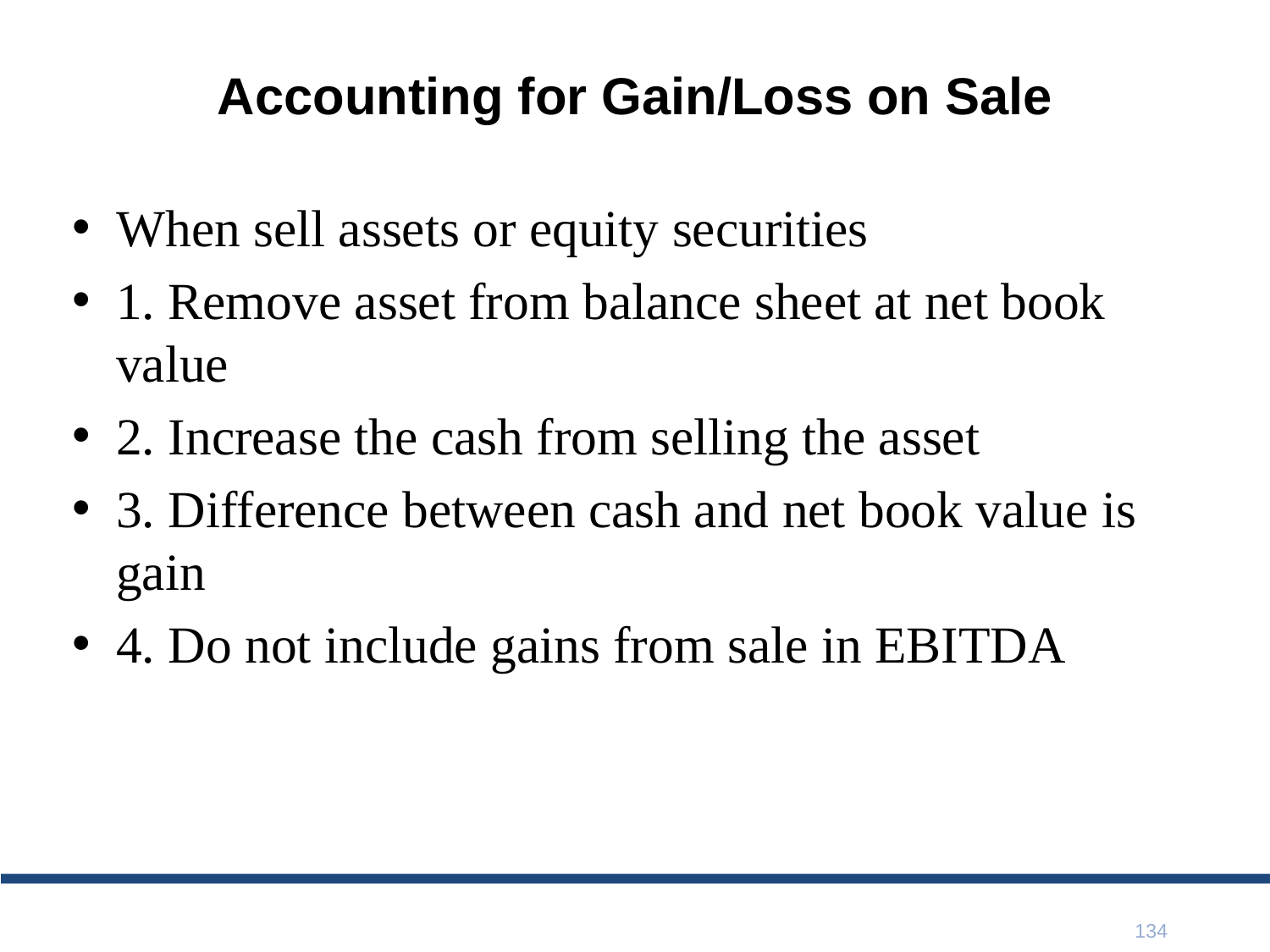

# Accounting for Gain/Loss on Sale
When sell assets or equity securities
1. Remove asset from balance sheet at net book value
2. Increase the cash from selling the asset
3. Difference between cash and net book value is gain
4. Do not include gains from sale in EBITDA
134